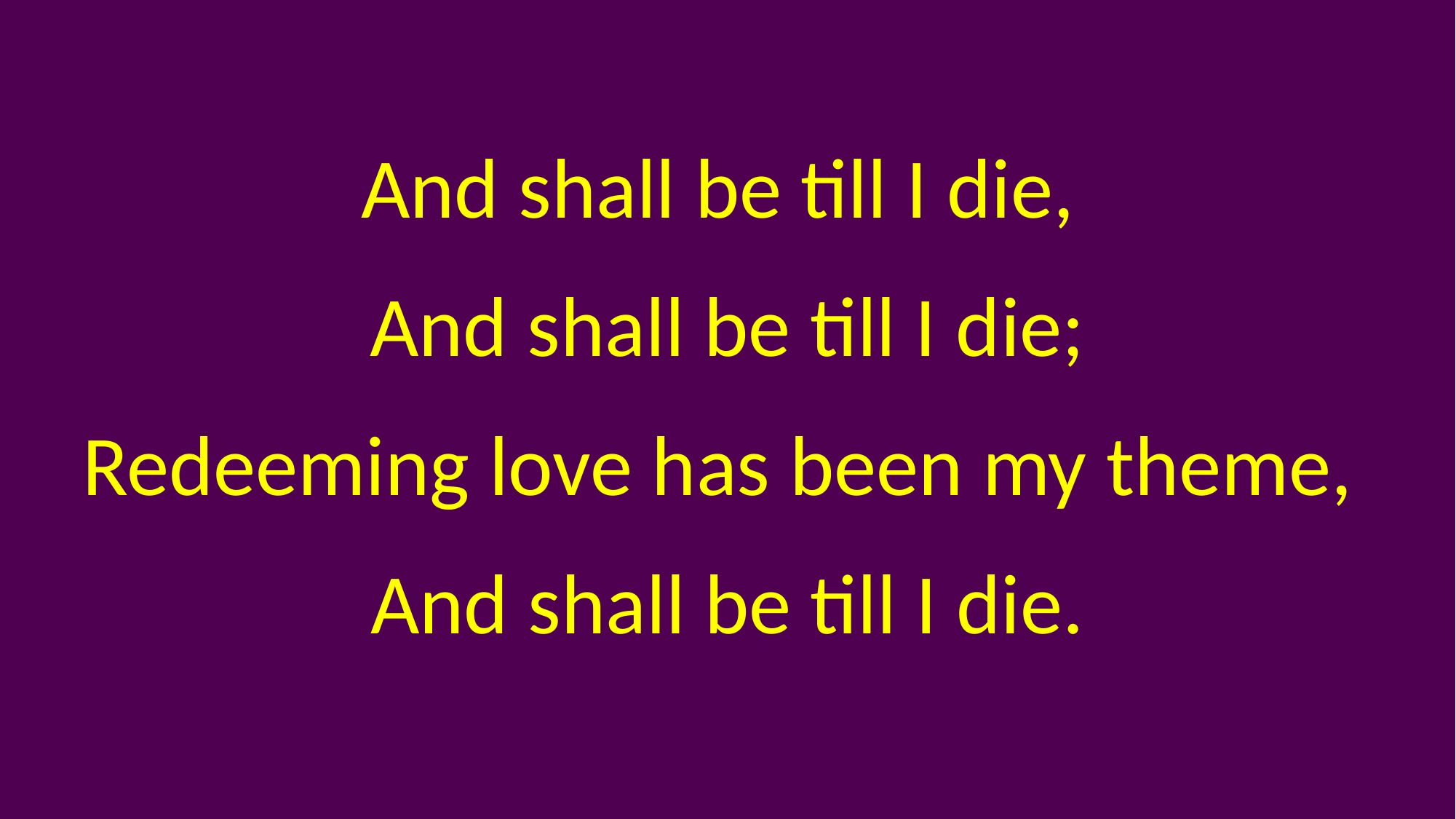

And shall be till I die,
And shall be till I die;
Redeeming love has been my theme,
And shall be till I die.